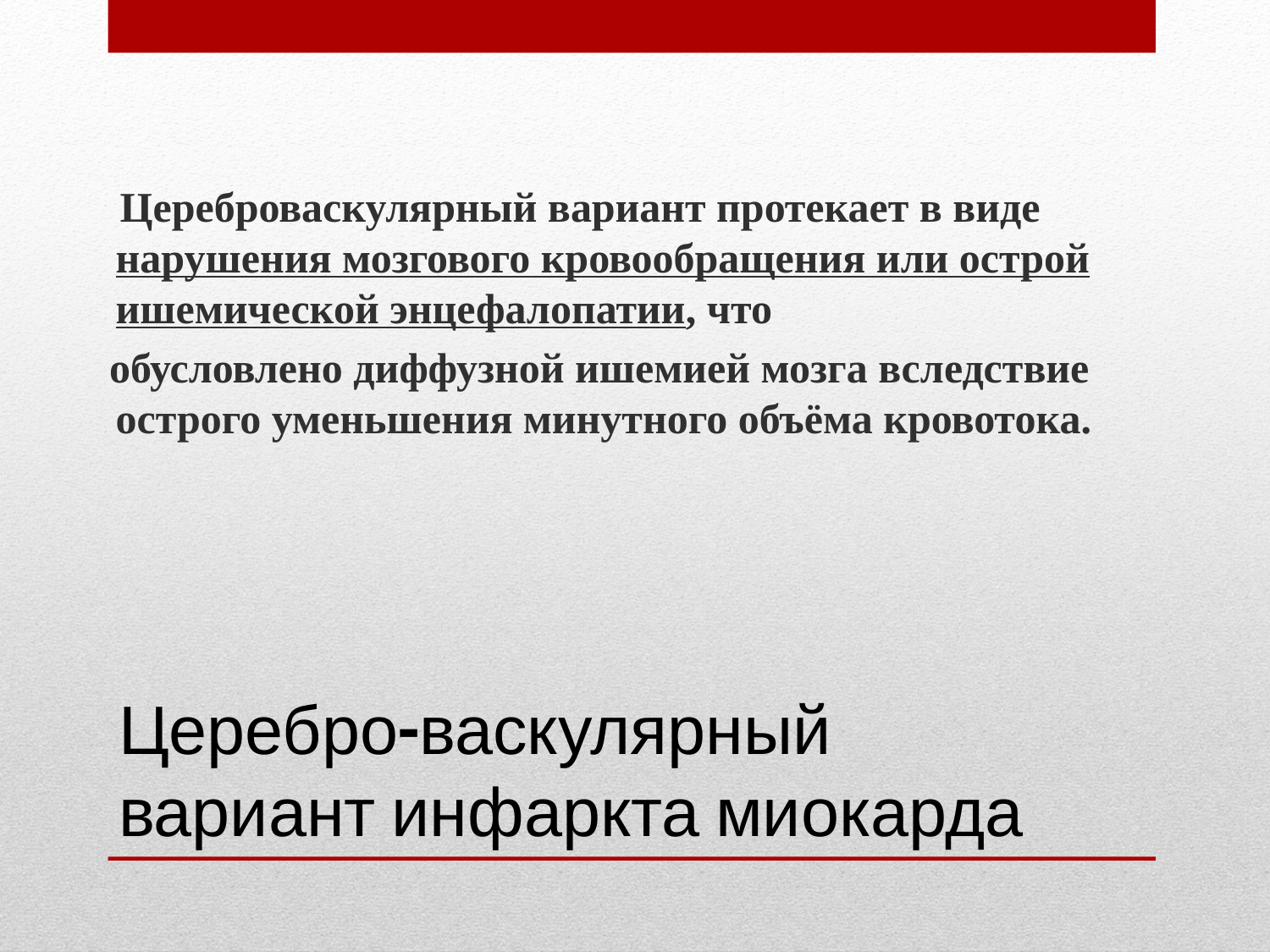

Цереброваскулярный вариант протекает в виде нарушения мозгового кровообращения или острой ишемической энцефалопатии, что
   обусловлено диффузной ишемией мозга вследствие острого уменьшения минутного объёма кровотока.

# Церебро-васкулярный вариант инфаркта миокарда